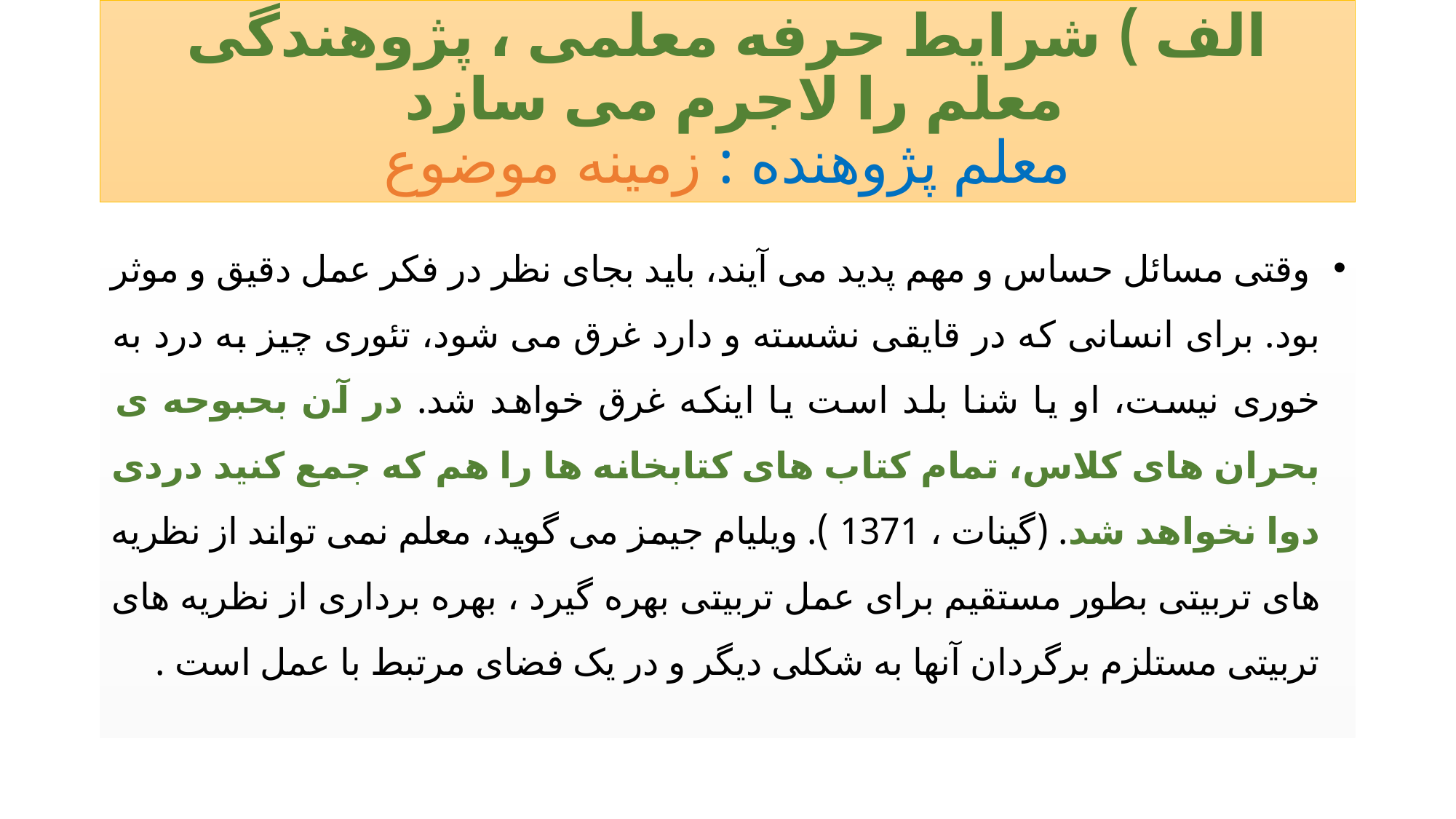

# الف ) شرایط حرفه معلمی ، پژوهندگی معلم را لاجرم می سازد معلم پژوهنده : زمینه موضوع
 وقتی مسائل حساس و مهم پدید می آیند، باید بجای نظر در فکر عمل دقیق و موثر بود. برای انسانی که در قایقی نشسته و دارد غرق می شود، تئوری چیز به درد به خوری نیست، او یا شنا بلد است یا اینکه غرق خواهد شد. در آن بحبوحه ی بحران های کلاس، تمام کتاب های کتابخانه ها را هم که جمع کنید دردی دوا نخواهد شد. (گینات ، 1371 ). ویلیام جیمز می گوید، معلم نمی تواند از نظریه های تربیتی بطور مستقیم برای عمل تربیتی بهره گیرد ، بهره برداری از نظریه های تربیتی مستلزم برگردان آنها به شکلی دیگر و در یک فضای مرتبط با عمل است .